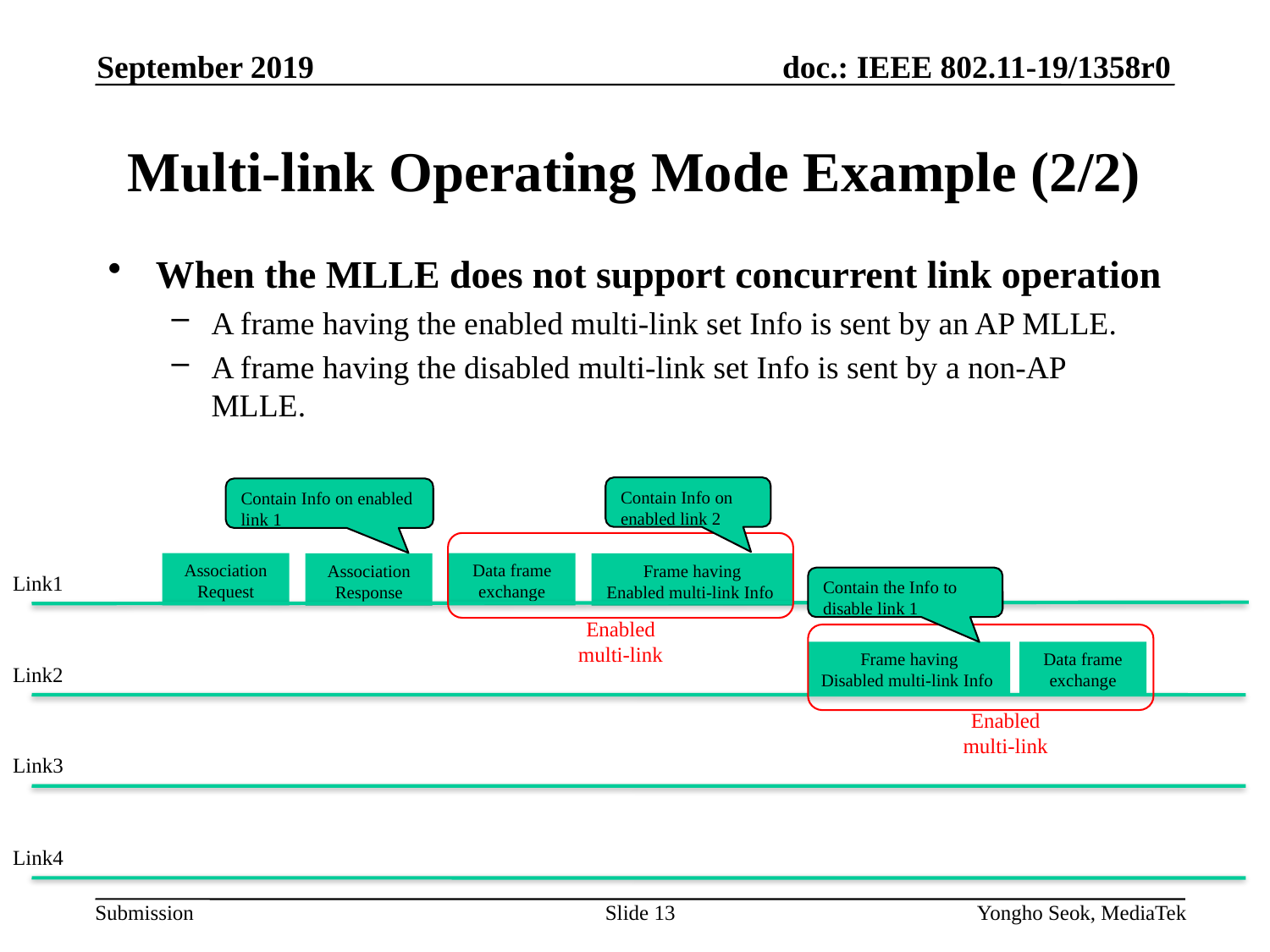

September 2019
# Multi-link Operating Mode Example (2/2)
When the MLLE does not support concurrent link operation
A frame having the enabled multi-link set Info is sent by an AP MLLE.
A frame having the disabled multi-link set Info is sent by a non-AP MLLE.

Contain Info on enabled link 2
Contain Info on enabled link 1

Association Request
Data frame exchange
Association Response
Frame having
Enabled multi-link Info
Link1
Contain the Info to disable link 1
Enabled
multi-link

Data frame exchange
Frame having
Disabled multi-link Info
Link2
Enabled
multi-link
Link3
Link4
Slide 13
Yongho Seok, MediaTek